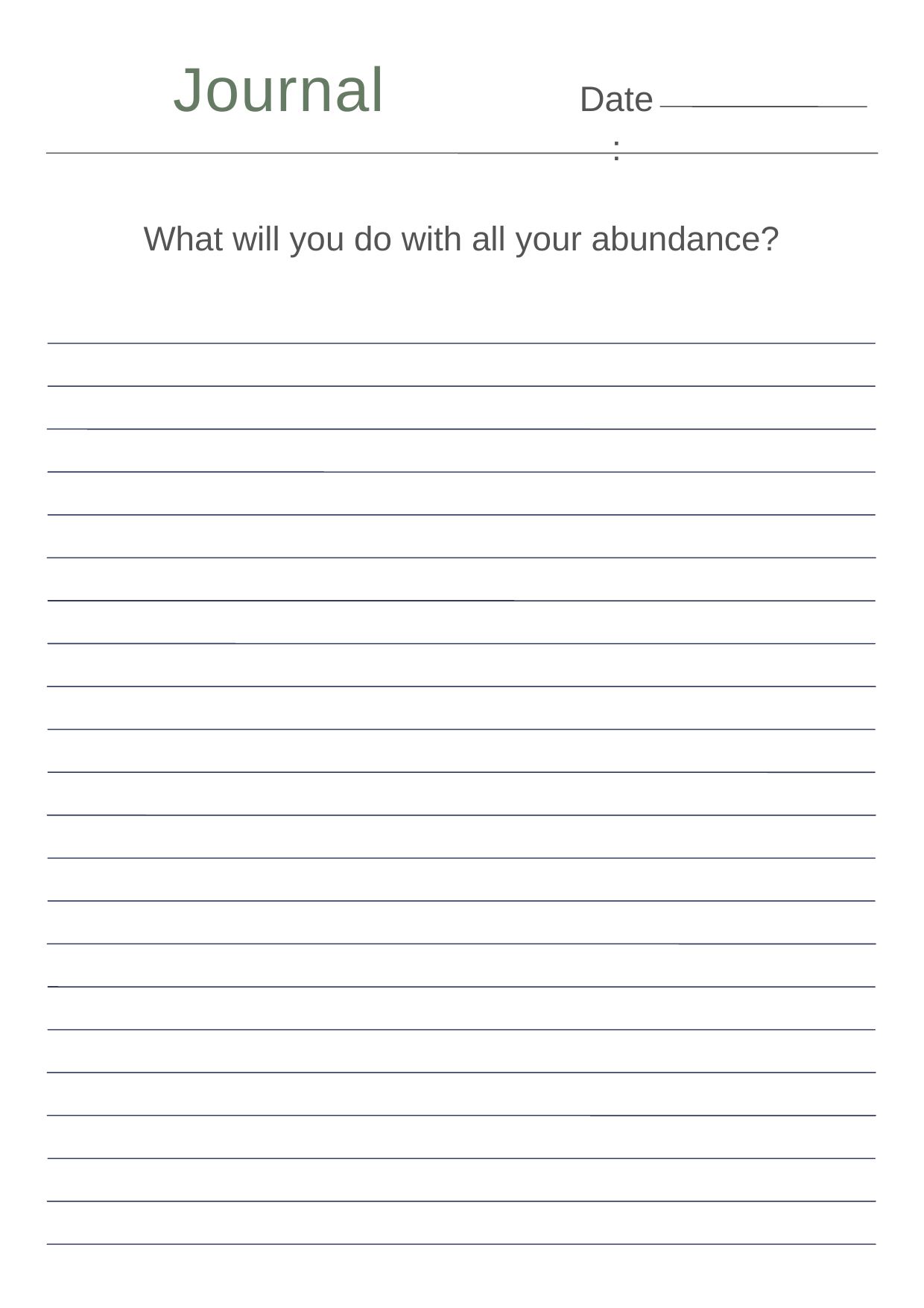

Journal
Date:

What will you do with all your abundance?